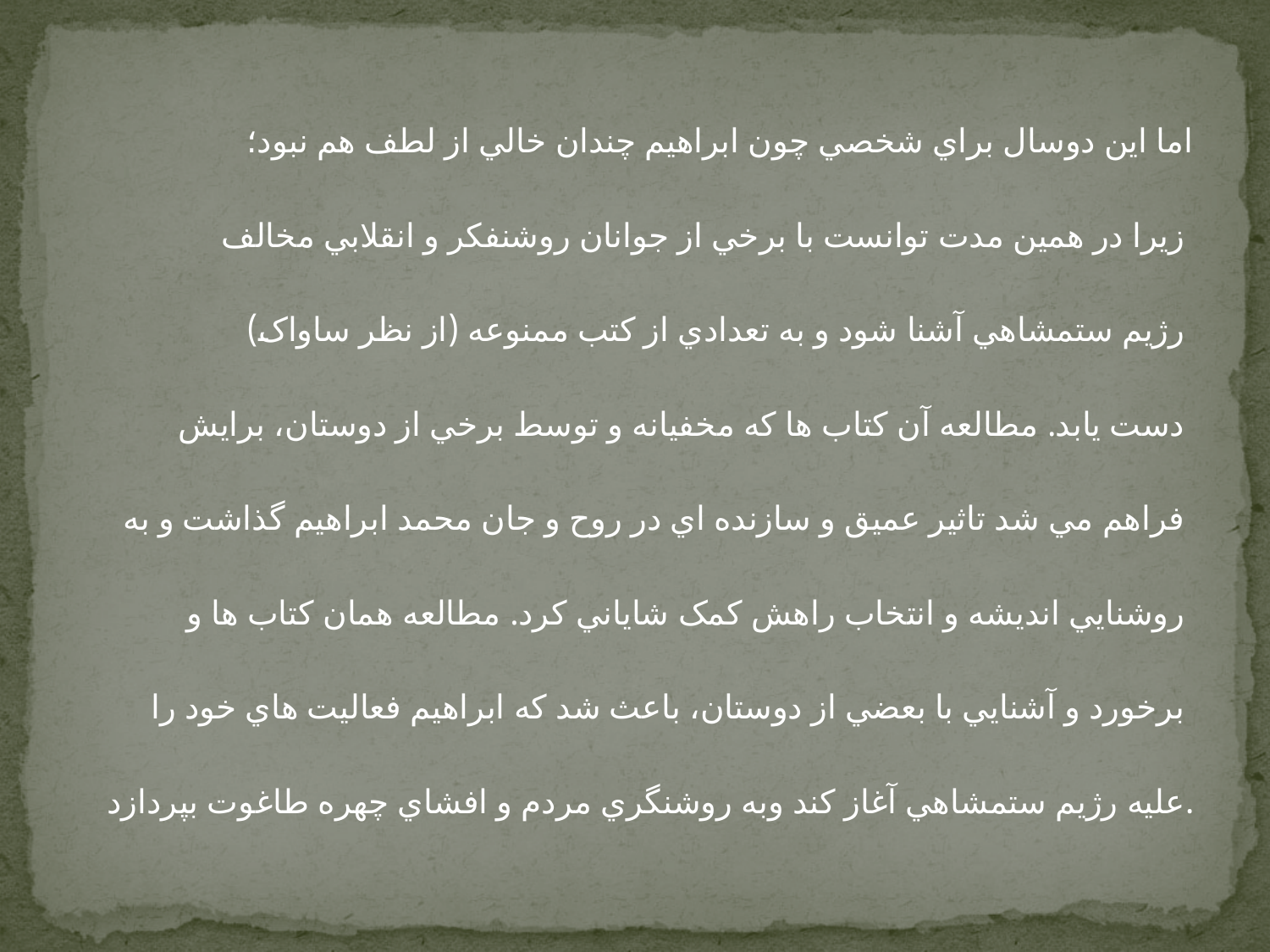

اما اين دوسال براي شخصي چون ابراهيم چندان خالي از لطف هم نبود؛

 زيرا در همين مدت توانست با برخي از جوانان روشنفکر و انقلابي مخالف

رژيم ستمشاهي آشنا شود و به تعدادي از کتب ممنوعه (از نظر ساواک)

دست يابد. مطالعه آن کتاب ها که مخفيانه و توسط برخي از دوستان، برايش

فراهم مي شد تاثير عميق و سازنده اي در روح و جان محمد ابراهيم گذاشت و به

روشنايي انديشه و انتخاب راهش کمک شاياني کرد. مطالعه همان کتاب ها و

برخورد و آشنايي با بعضي از دوستان، باعث شد که ابراهيم فعاليت هاي خود را

عليه رژيم ستمشاهي آغاز کند وبه روشنگري مردم و افشاي چهره طاغوت بپردازد.